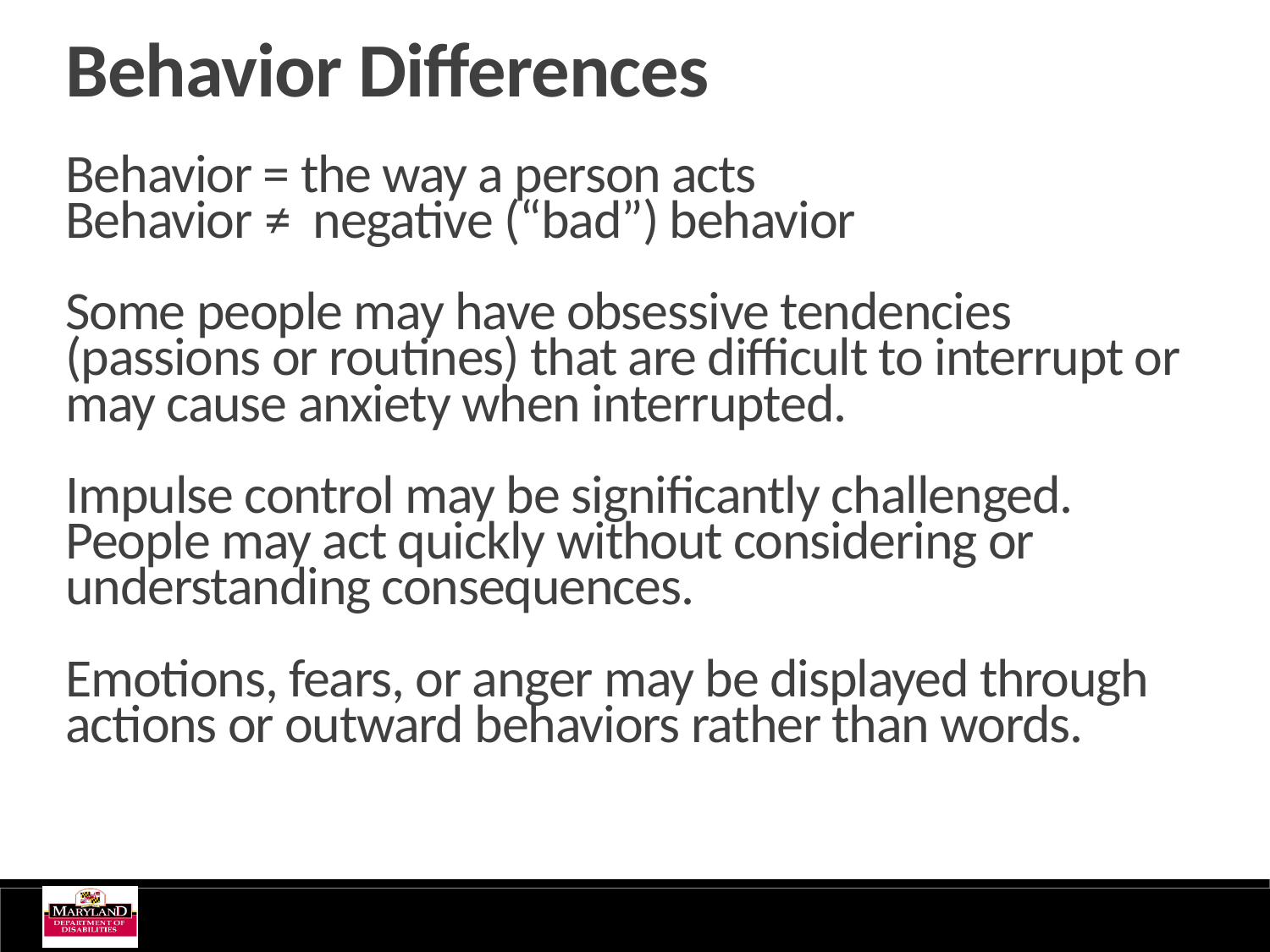

Behavior Differences
Behavior = the way a person acts
Behavior ≠  negative (“bad”) behavior
Some people may have obsessive tendencies (passions or routines) that are difficult to interrupt or may cause anxiety when interrupted.
Impulse control may be significantly challenged. People may act quickly without considering or understanding consequences.
Emotions, fears, or anger may be displayed through actions or outward behaviors rather than words.